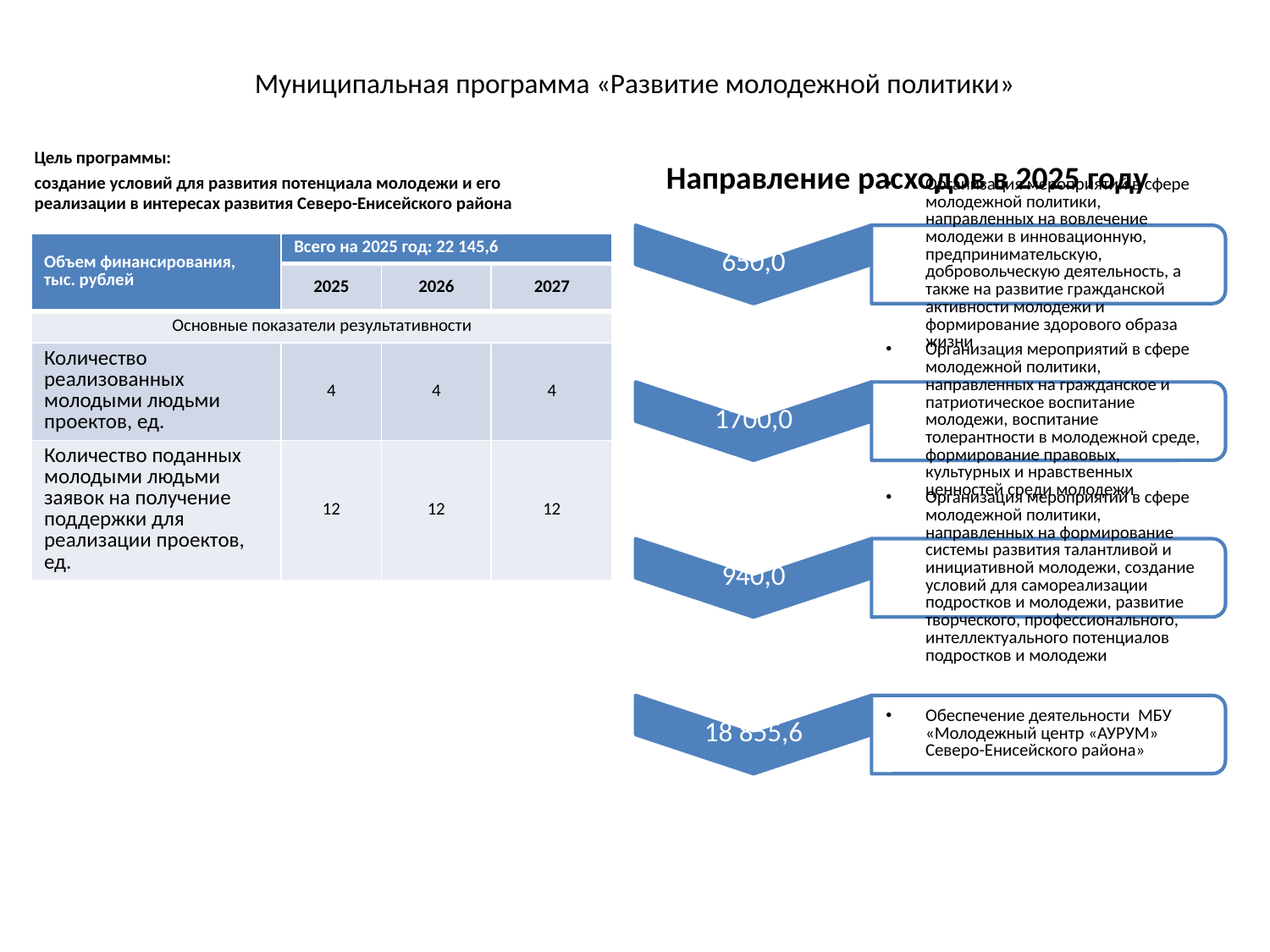

# Муниципальная программа «Развитие молодежной политики»

Цель программы:
создание условий для развития потенциала молодежи и его реализации в интересах развития Северо-Енисейского района

Направление расходов в 2025 году
1700,0
940,0
18 855,6
650,0
Обеспечение деятельности  МБУ «Молодежный центр «АУРУМ» Северо-Енисейского района»
Организация мероприятий в сфере молодежной политики, направленных на гражданское и патриотическое воспитание молодежи, воспитание толерантности в молодежной среде, формирование правовых, культурных и нравственных ценностей среди молодежи
| Объем финансирования, тыс. рублей | Всего на 2025 год: 22 145,6 |  |  |
| --- | --- | --- | --- |
|  | 2025 | 2026 | 2027 |
| Основные показатели результативности |  |  |  |
| Количество реализованных молодыми людьми проектов, ед. | 4 | 4 | 4 |
| Количество поданных молодыми людьми заявок на получение поддержки для реализации проектов, ед. | 12 | 12 | 12 |